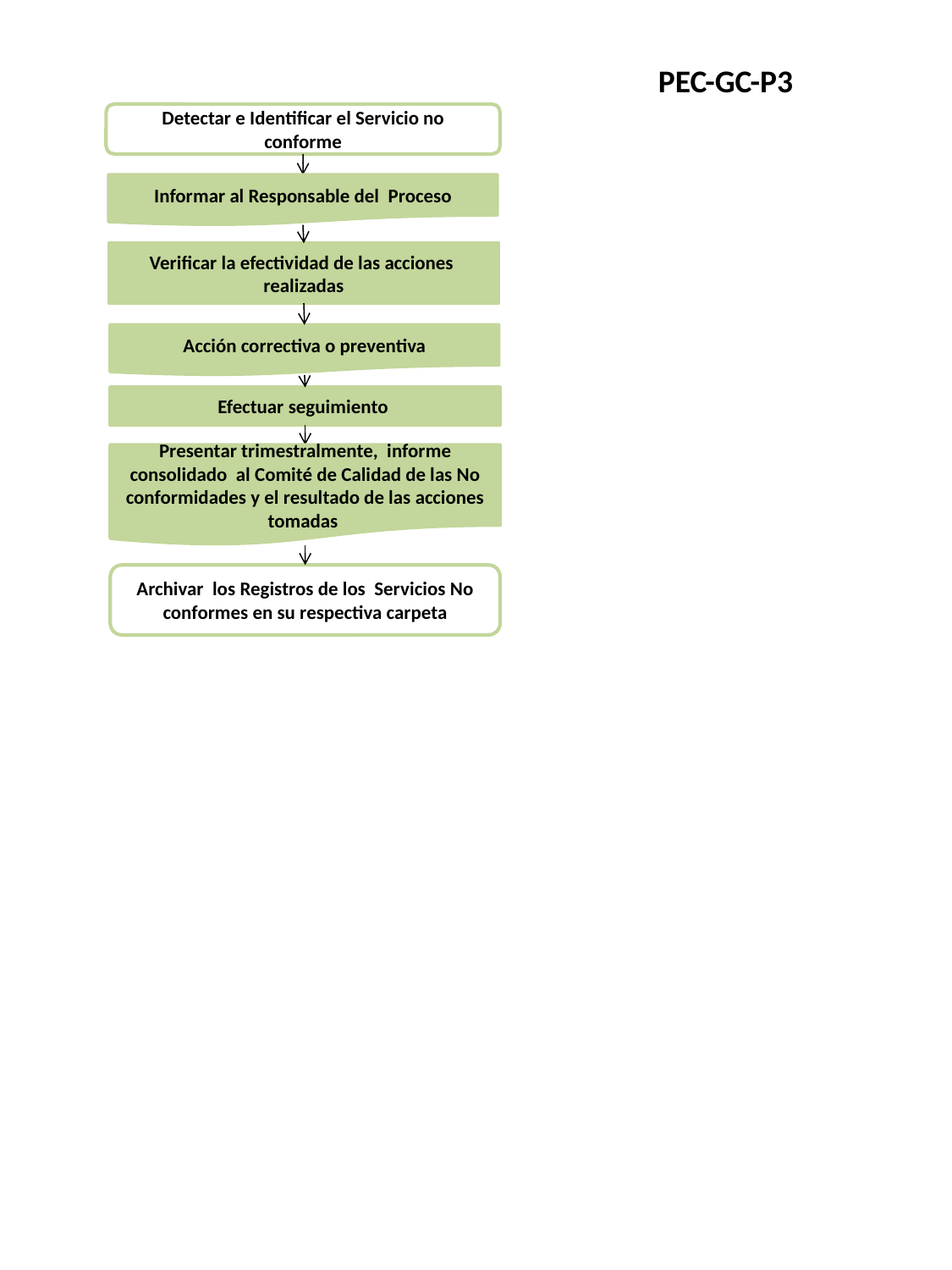

PEC-GC-P3
Detectar e Identificar el Servicio no conforme
Informar al Responsable del  Proceso
Verificar la efectividad de las acciones  realizadas
Acción correctiva o preventiva
Efectuar seguimiento
Presentar trimestralmente,  informe consolidado  al Comité de Calidad de las No conformidades y el resultado de las acciones tomadas
Archivar  los Registros de los  Servicios No conformes en su respectiva carpeta